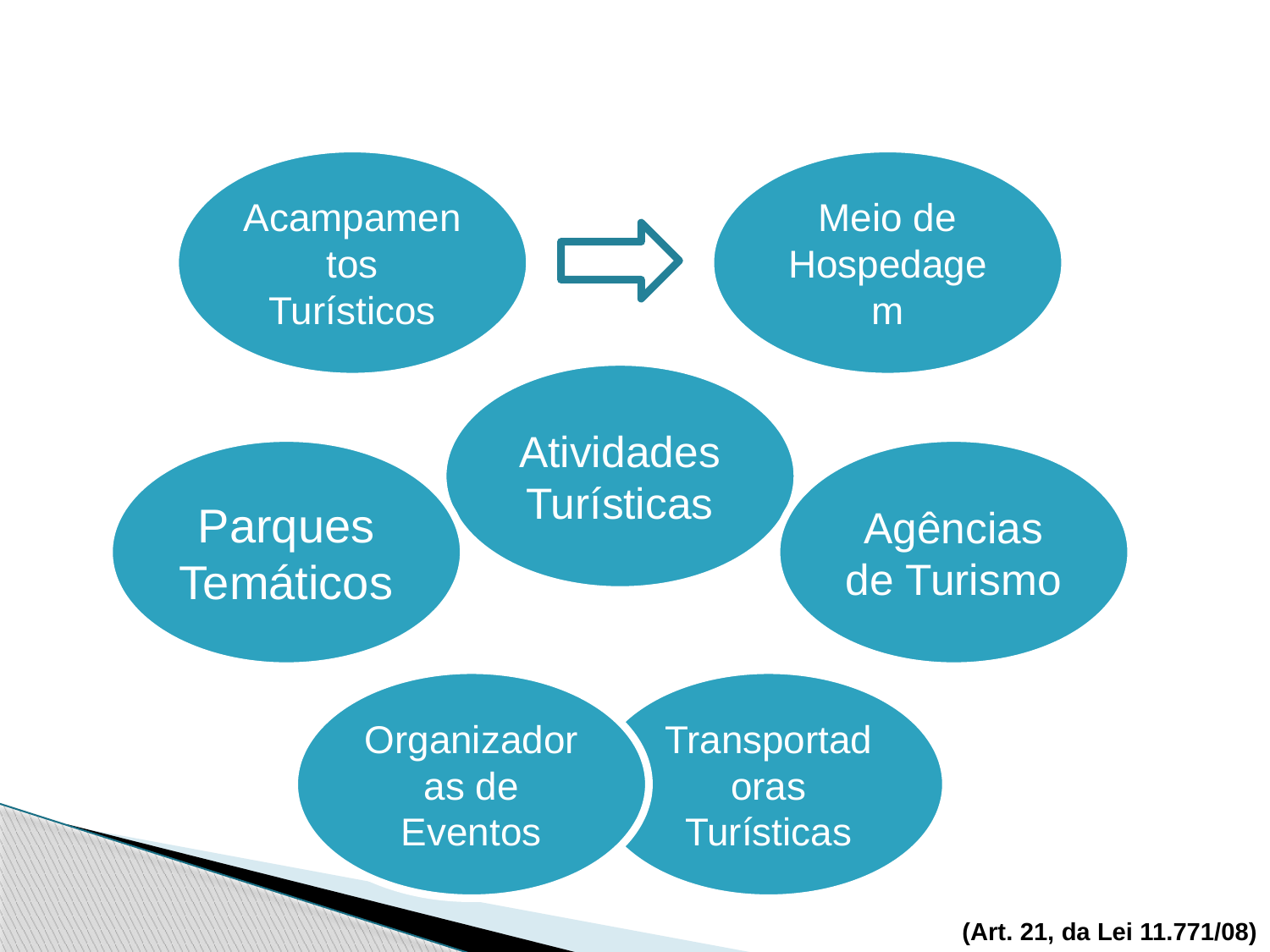

Atividades
Turísticas
Meio de Hospedagem
Agências de Turismo
Transportadoras Turísticas
Organizadoras de Eventos
Acampamentos Turísticos
Parques Temáticos
(Art. 21, da Lei 11.771/08)